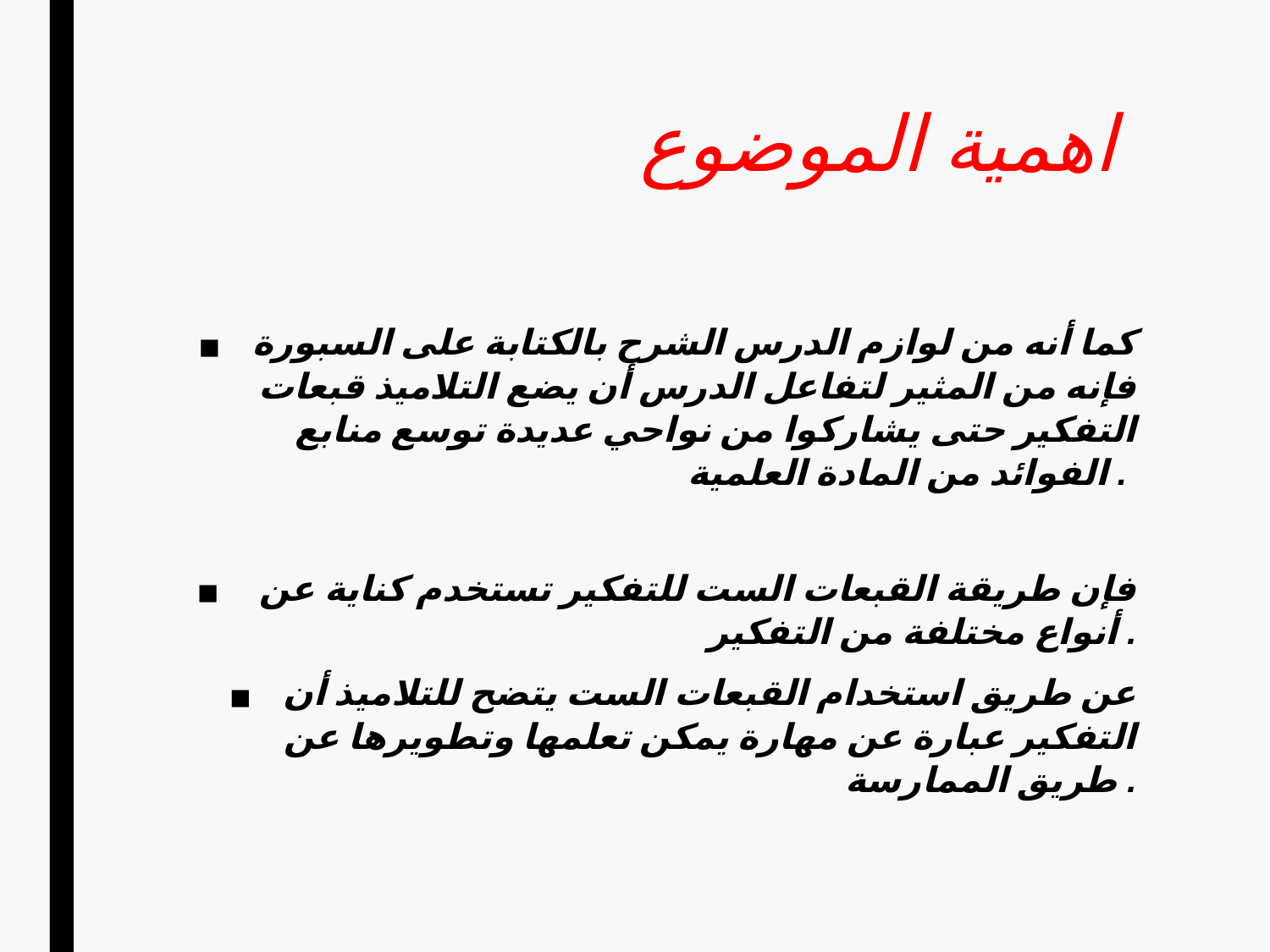

اهمية الموضوع
كما أنه من لوازم الدرس الشرح بالكتابة على السبورة فإنه من المثير لتفاعل الدرس أن يضع التلاميذ قبعات التفكير حتى يشاركوا من نواحي عديدة توسع منابع الفوائد من المادة العلمية .

 فإن طريقة القبعات الست للتفكير تستخدم كناية عن أنواع مختلفة من التفكير .
عن طريق استخدام القبعات الست يتضح للتلاميذ أن التفكير عبارة عن مهارة يمكن تعلمها وتطويرها عن طريق الممارسة .